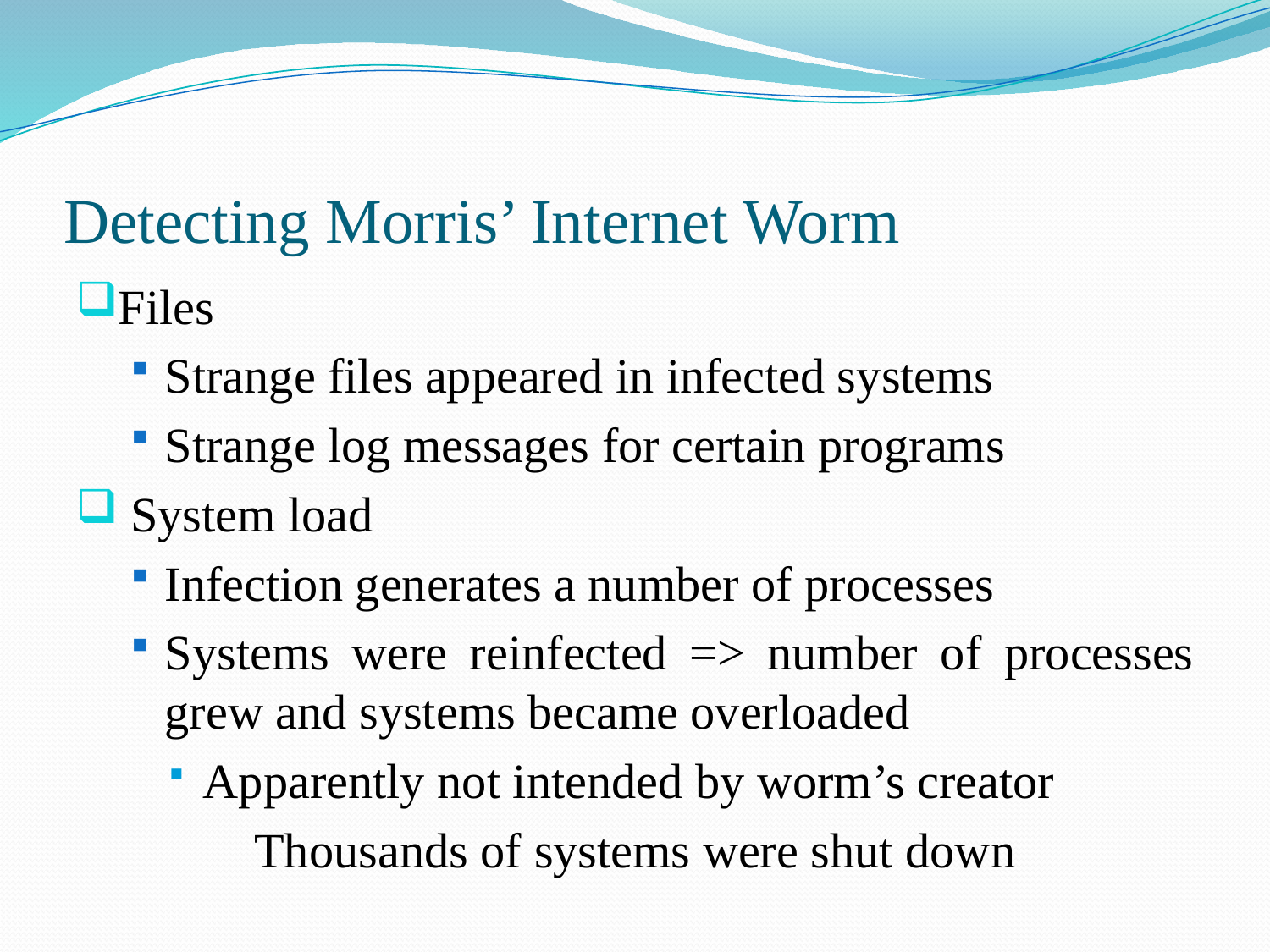

# Detecting Morris’ Internet Worm
Files
Strange files appeared in infected systems
Strange log messages for certain programs
 System load
Infection generates a number of processes
Systems were reinfected => number of processes grew and systems became overloaded
Apparently not intended by worm’s creator
Thousands of systems were shut down